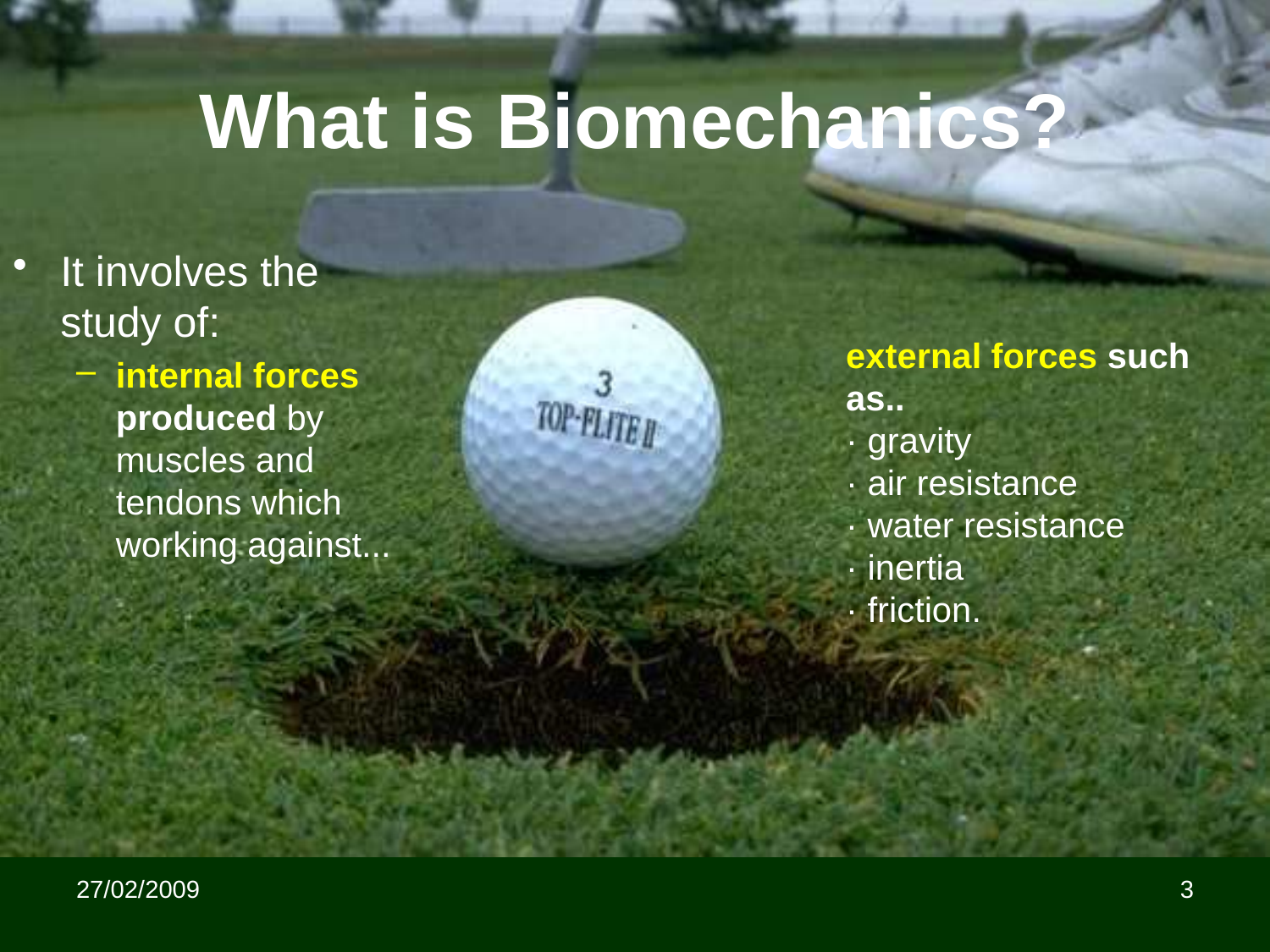

# What is Biomechanics?
It involves the study of:
internal forces produced by muscles and tendons which working against...
external forces such as..
· gravity
· air resistance
· water resistance
· inertia
· friction.

27/02/2009
3